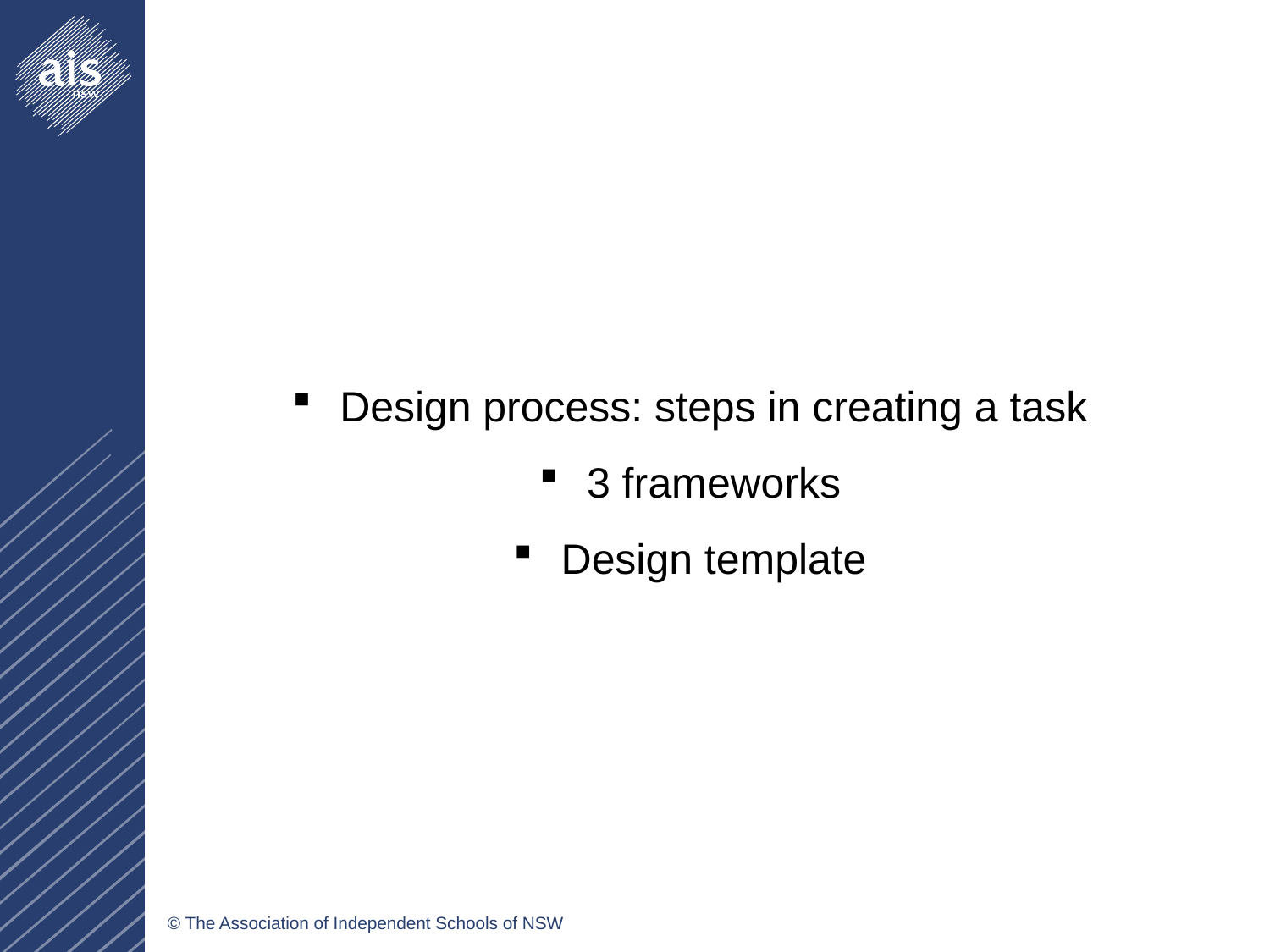

Design process: steps in creating a task
3 frameworks
Design template